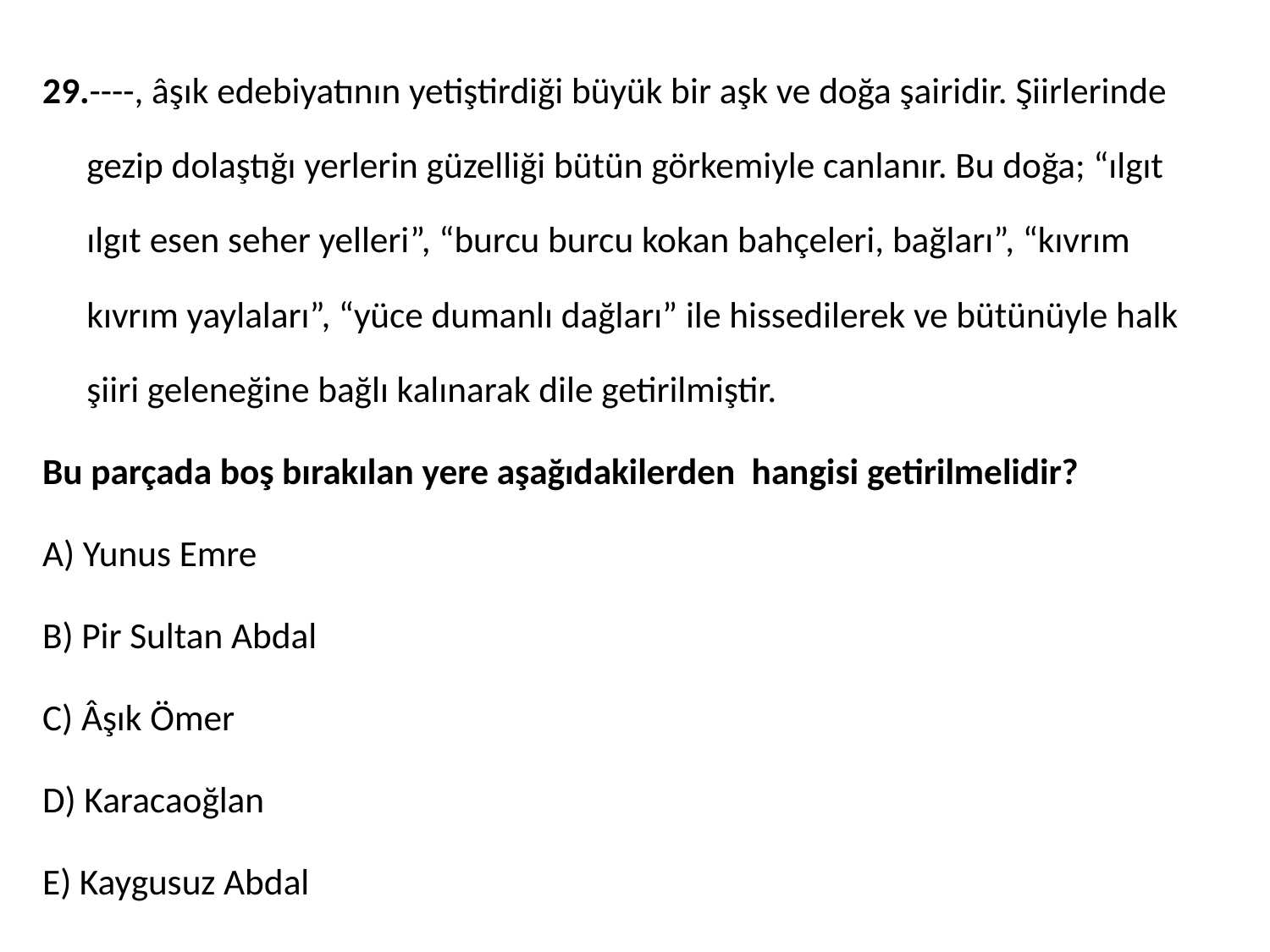

29.----, âşık edebiyatının yetiştirdiği büyük bir aşk ve doğa şairidir. Şiirlerinde gezip dolaştığı yerlerin güzelliği bütün görkemiyle canlanır. Bu doğa; “ılgıt ılgıt esen seher yelleri”, “burcu burcu kokan bahçeleri, bağları”, “kıvrım kıvrım yaylaları”, “yüce dumanlı dağları” ile hissedilerek ve bütünüyle halk şiiri geleneğine bağlı kalınarak dile getirilmiştir.
Bu parçada boş bırakılan yere aşağıdakilerden  hangisi getirilmelidir?
A) Yunus Emre
B) Pir Sultan Abdal
C) Âşık Ömer
D) Karacaoğlan
E) Kaygusuz Abdal